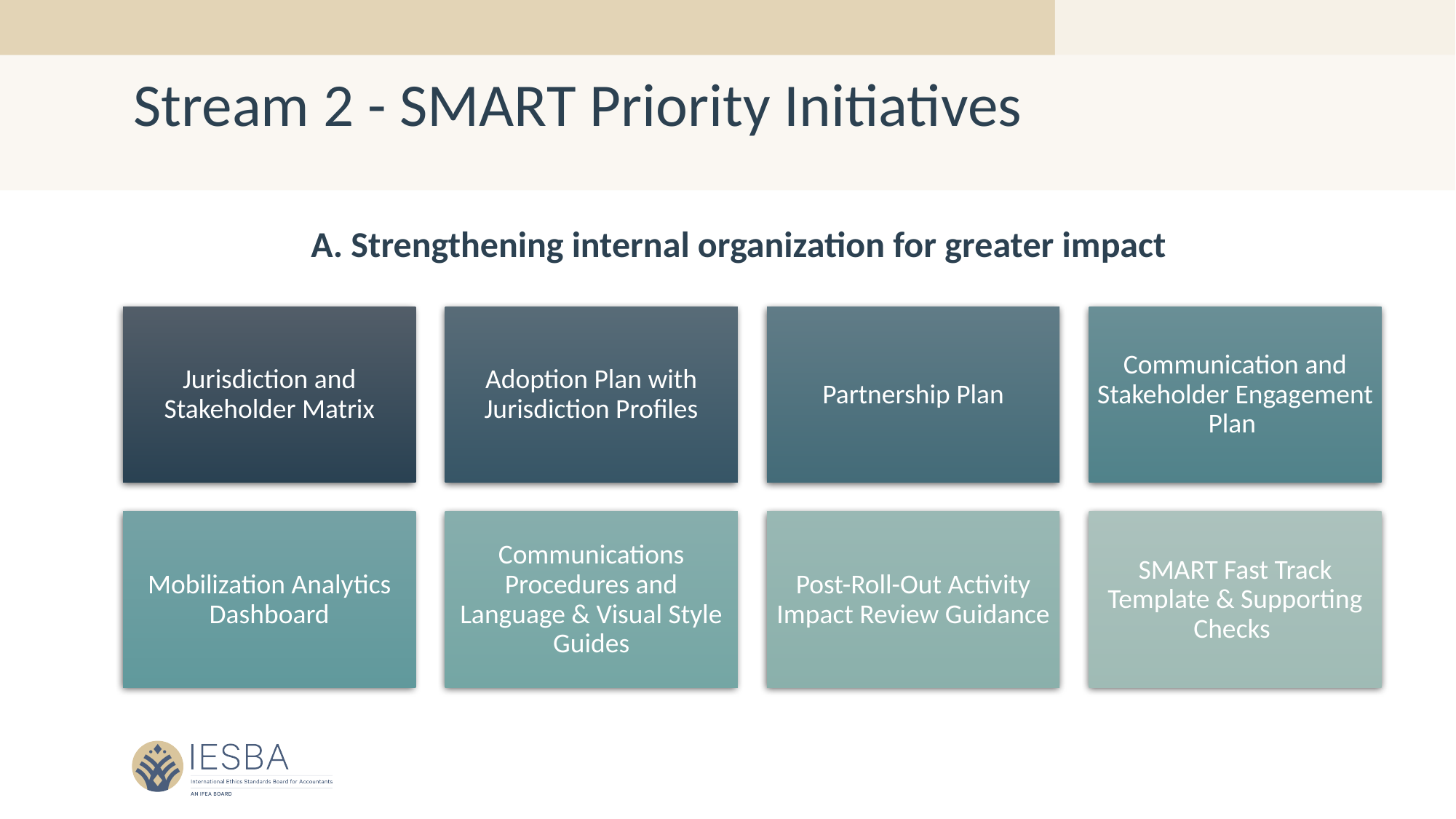

# Stream 2 - SMART Priority Initiatives

A. Strengthening internal organization for greater impact
Jurisdiction and Stakeholder Matrix
Adoption Plan with Jurisdiction Profiles
Partnership Plan
Communication and Stakeholder Engagement Plan
Mobilization Analytics Dashboard
Communications Procedures and Language & Visual Style Guides
Post-Roll-Out Activity Impact Review Guidance
SMART Fast Track Template & Supporting Checks